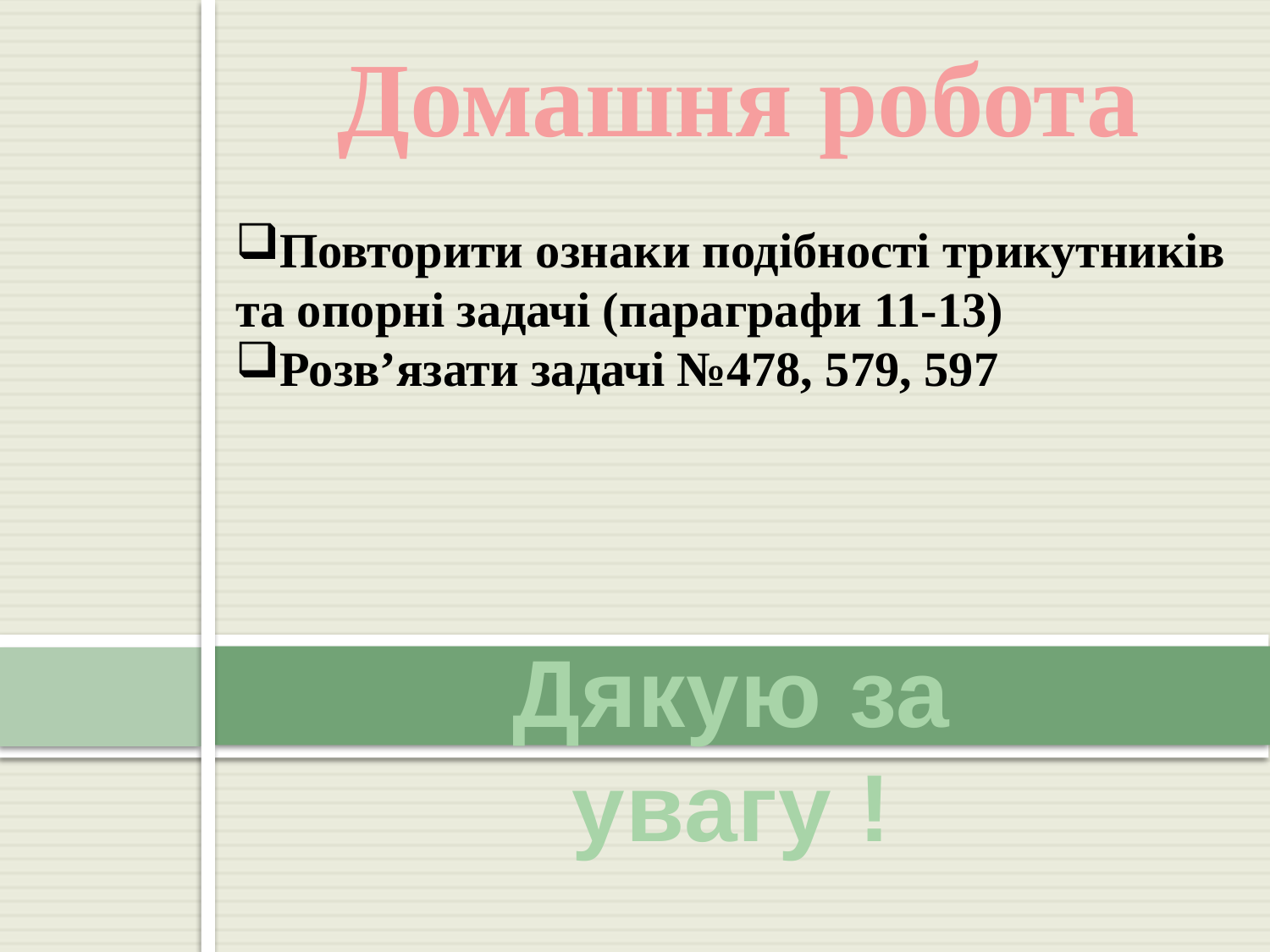

Домашня робота
Повторити ознаки подібності трикутників та опорні задачі (параграфи 11-13)
Розв’язати задачі №478, 579, 597
Дякую за увагу !